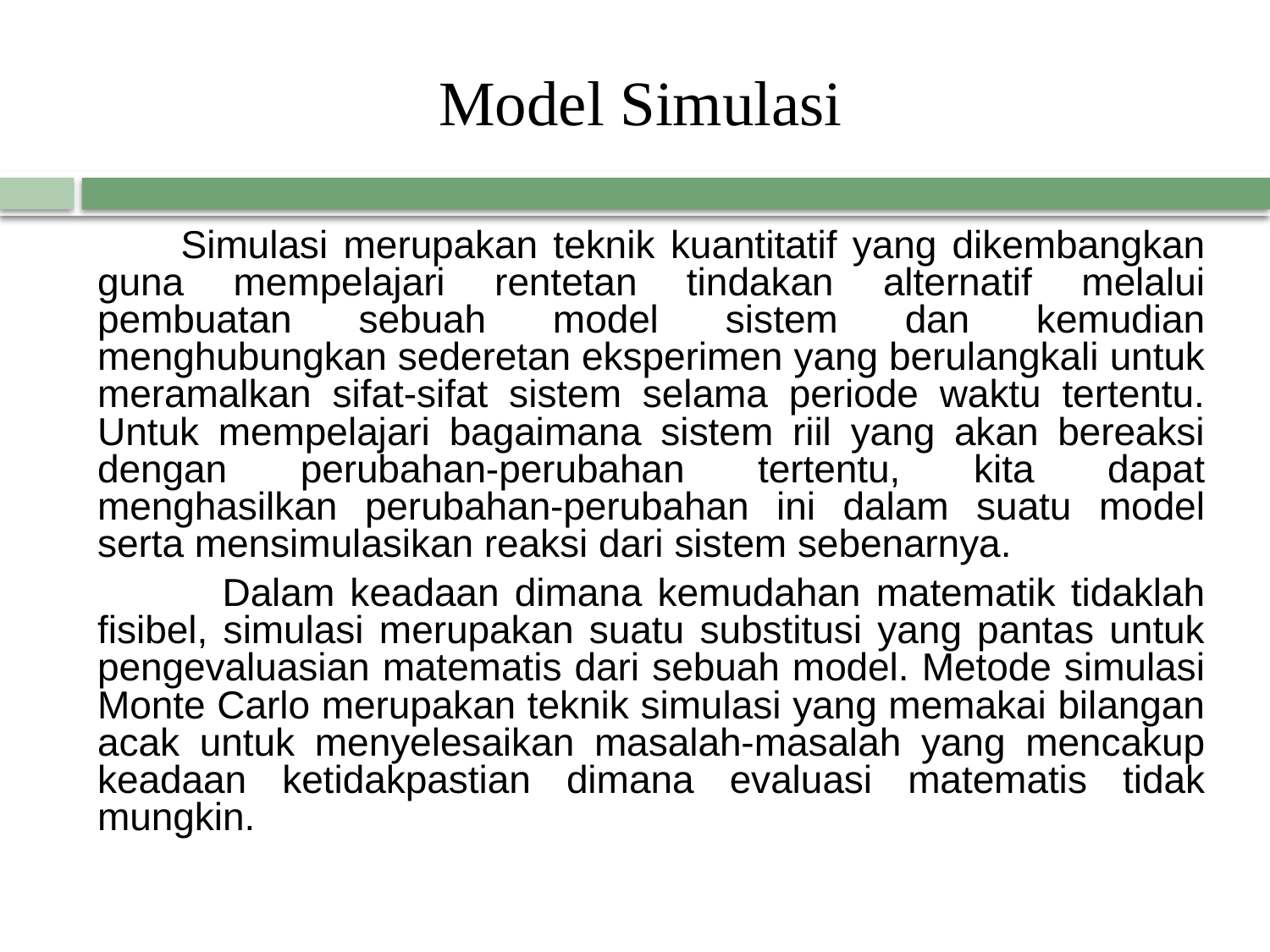

# Model Simulasi
Simulasi merupakan teknik kuantitatif yang dikembangkan guna mempelajari rentetan tindakan alternatif melalui pembuatan sebuah model sistem dan kemudian menghubungkan sederetan eksperimen yang berulangkali untuk meramalkan sifat-sifat sistem selama periode waktu tertentu. Untuk mempelajari bagaimana sistem riil yang akan bereaksi dengan perubahan-perubahan tertentu, kita dapat menghasilkan perubahan-perubahan ini dalam suatu model serta mensimulasikan reaksi dari sistem sebenarnya.
        Dalam keadaan dimana kemudahan matematik tidaklah fisibel, simulasi merupakan suatu substitusi yang pantas untuk pengevaluasian matematis dari sebuah model. Metode simulasi Monte Carlo merupakan teknik simulasi yang memakai bilangan acak untuk menyelesaikan masalah-masalah yang mencakup keadaan ketidakpastian dimana evaluasi matematis tidak mungkin.